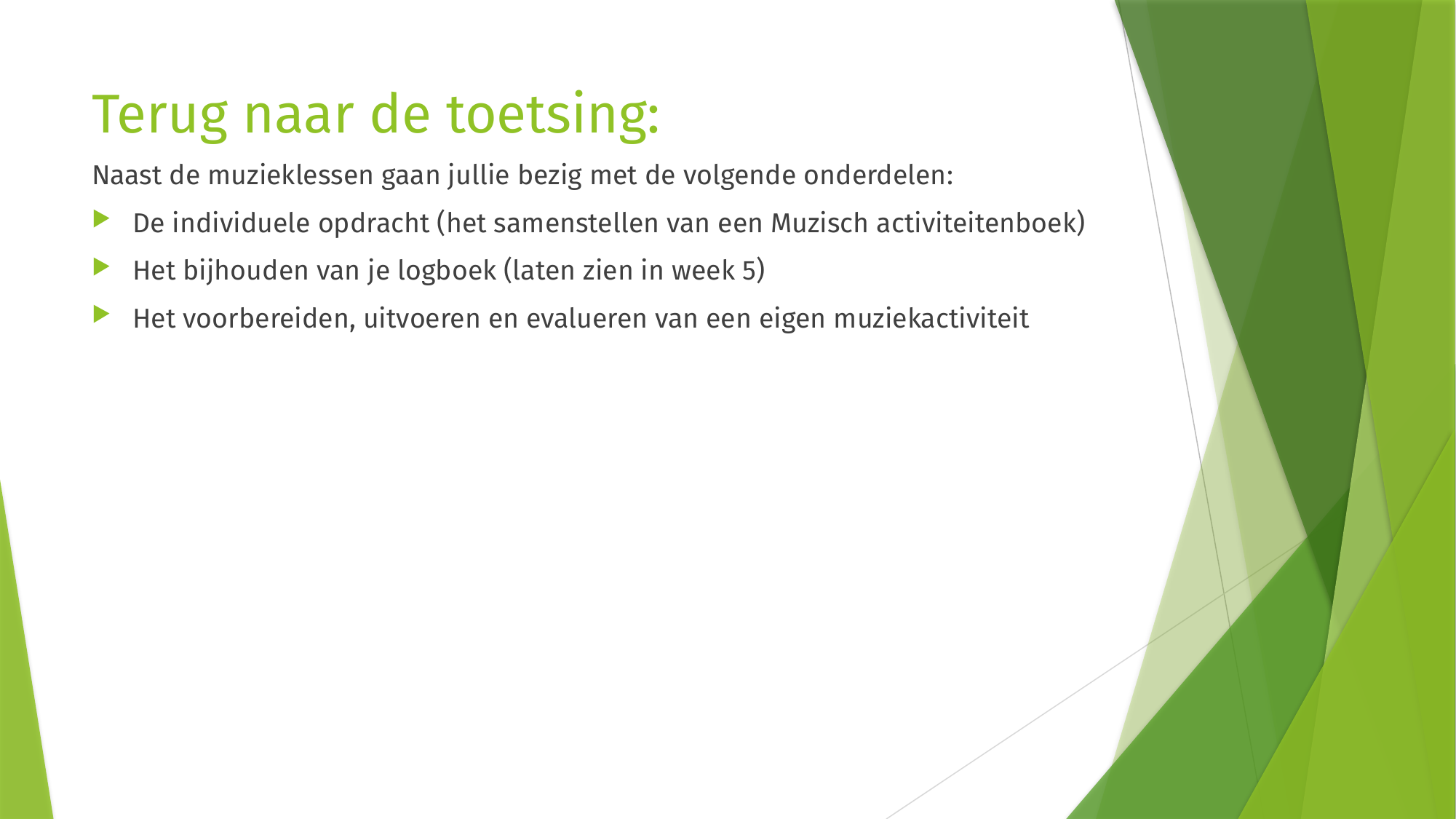

# Terug naar de toetsing:
Naast de muzieklessen gaan jullie bezig met de volgende onderdelen:
De individuele opdracht (het samenstellen van een Muzisch activiteitenboek)
Het bijhouden van je logboek (laten zien in week 5)
Het voorbereiden, uitvoeren en evalueren van een eigen muziekactiviteit